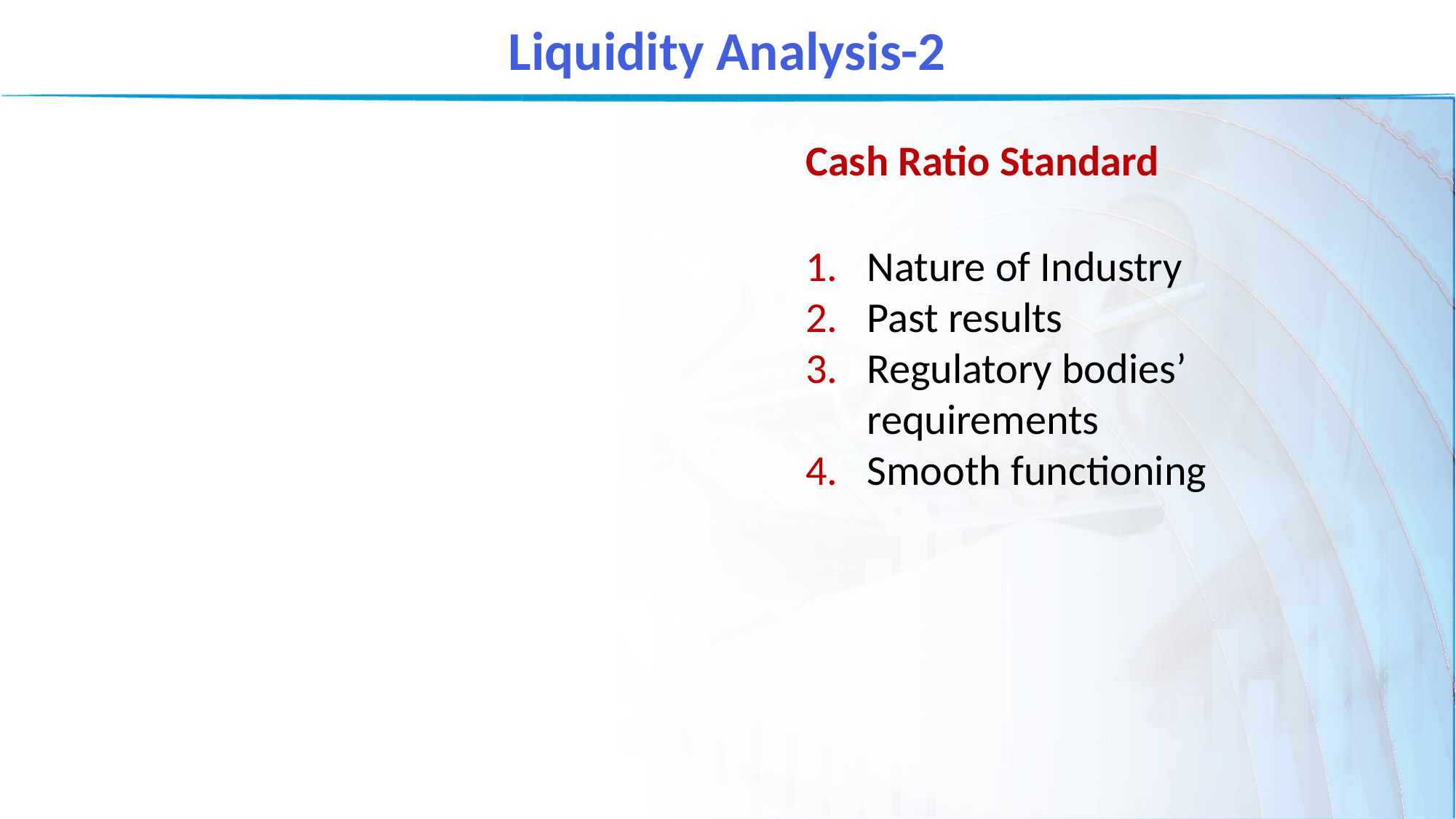

Liquidity Analysis-2
Cash Ratio Standard

Nature of Industry
Past results
Regulatory bodies’ requirements
Smooth functioning